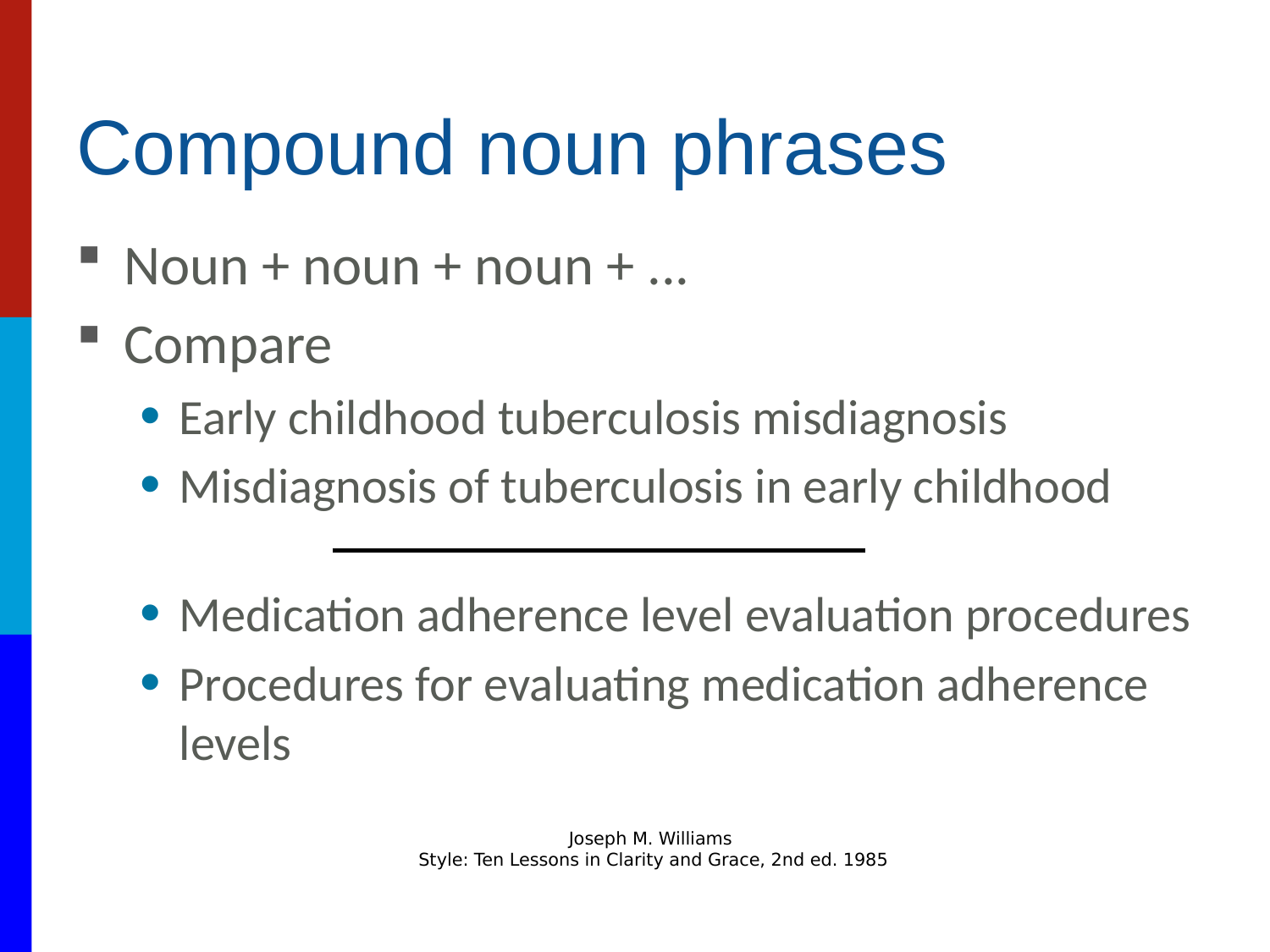

# Compound noun phrases
Noun + noun + noun + ...
Compare
Early childhood tuberculosis misdiagnosis
Misdiagnosis of tuberculosis in early childhood

Medication adherence level evaluation procedures
Procedures for evaluating medication adherence levels
Joseph M. Williams
Style: Ten Lessons in Clarity and Grace, 2nd ed. 1985